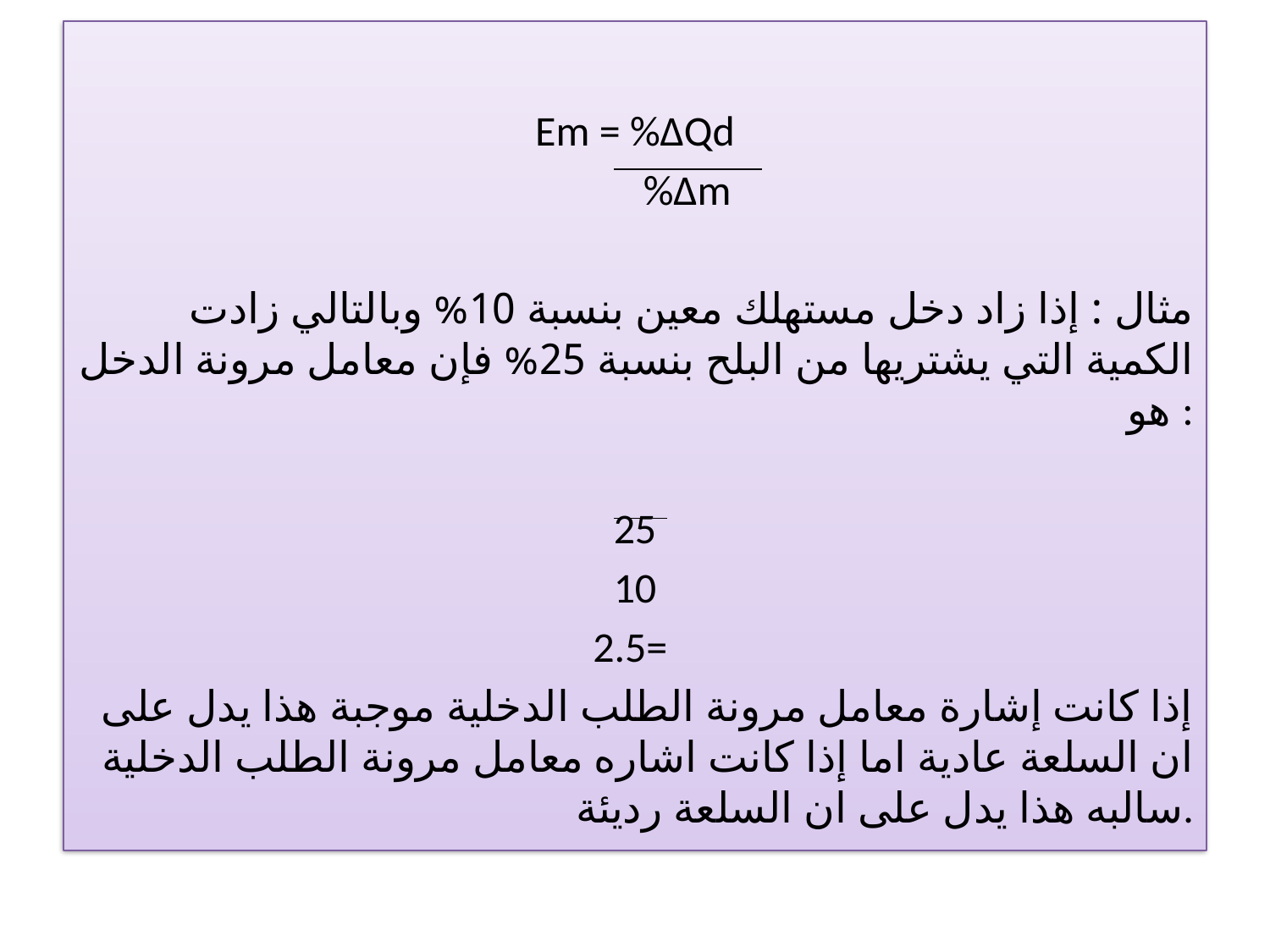

Em = %∆Qd
           %∆m

مثال : إذا زاد دخل مستهلك معين بنسبة 10% وبالتالي زادت الكمية التي يشتريها من البلح بنسبة 25% فإن معامل مرونة الدخل هو :

25
10
2.5=
إذا كانت إشارة معامل مرونة الطلب الدخلية موجبة هذا يدل على ان السلعة عادية اما إذا كانت اشاره معامل مرونة الطلب الدخلية سالبه هذا يدل على ان السلعة رديئة.